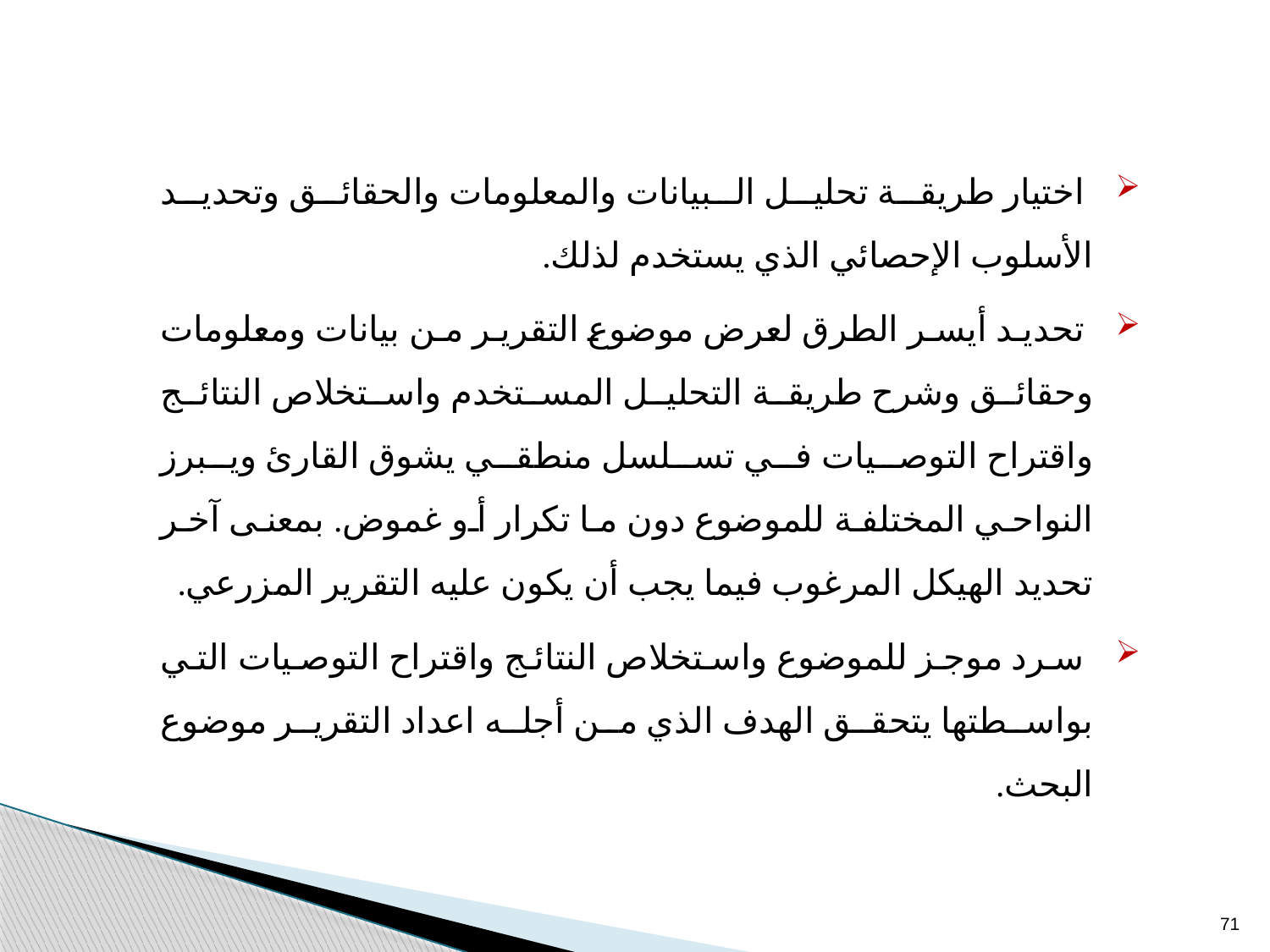

اختيار طريقة تحليل البيانات والمعلومات والحقائق وتحديد الأسلوب الإحصائي الذي يستخدم لذلك.
 تحديد أيسر الطرق لعرض موضوع التقرير من بيانات ومعلومات وحقائق وشرح طريقة التحليل المستخدم واستخلاص النتائج واقتراح التوصيات في تسلسل منطقي يشوق القارئ ويبرز النواحي المختلفة للموضوع دون ما تكرار أو غموض. بمعنى آخر تحديد الهيكل المرغوب فيما يجب أن يكون عليه التقرير المزرعي.
 سرد موجز للموضوع واستخلاص النتائج واقتراح التوصيات التي بواسطتها يتحقق الهدف الذي من أجله اعداد التقرير موضوع البحث.
71